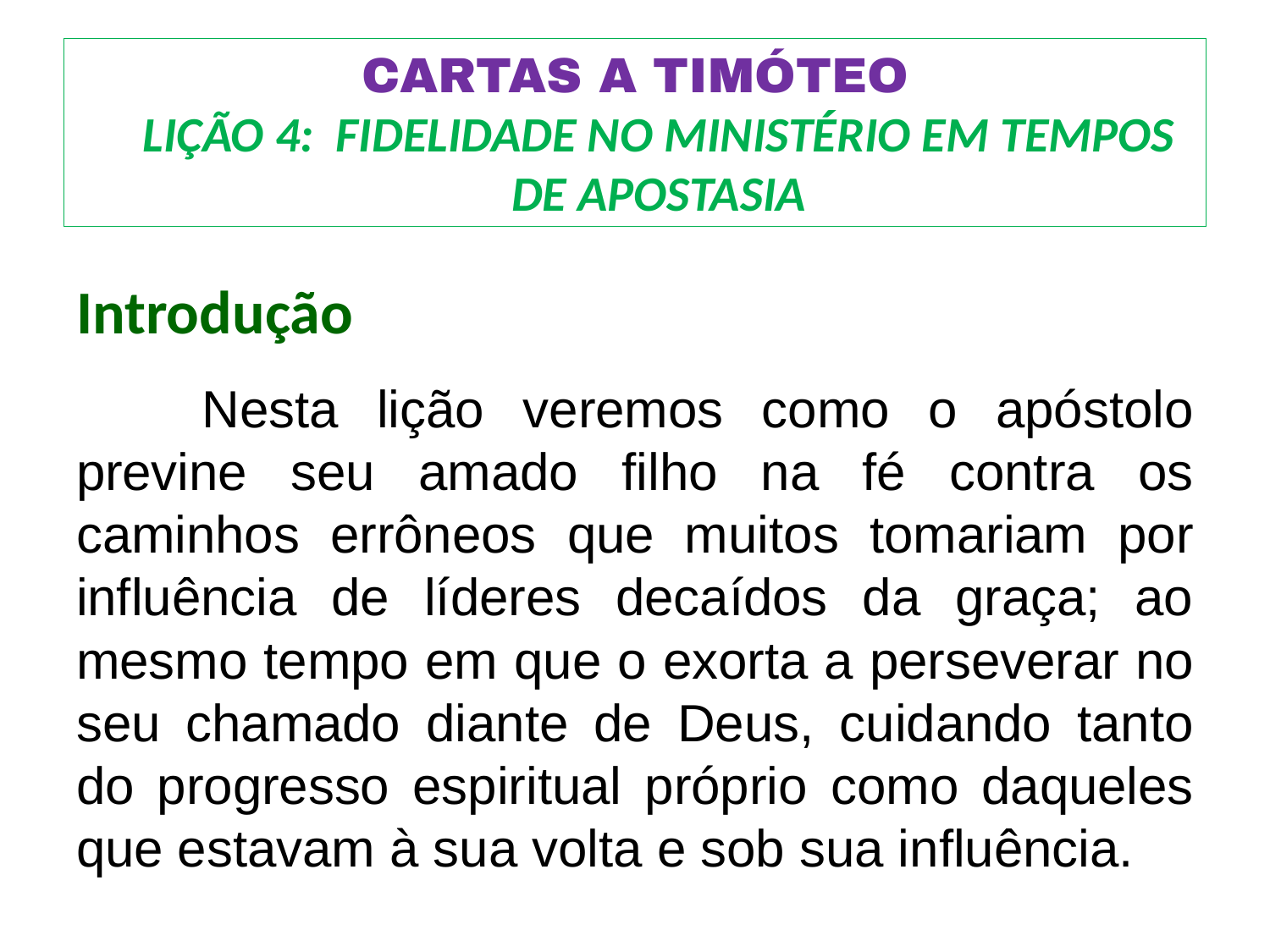

# CARTAS A TIMÓTEO LIÇÃO 4:  FIDELIDADE NO MINISTÉRIO EM TEMPOS DE APOSTASIA

Introdução

	Nesta lição veremos como o apóstolo previne seu amado filho na fé contra os caminhos errôneos que muitos tomariam por influência de líderes decaídos da graça; ao mesmo tempo em que o exorta a perseverar no seu chamado diante de Deus, cuidando tanto do progresso espiritual próprio como daqueles que estavam à sua volta e sob sua influência.